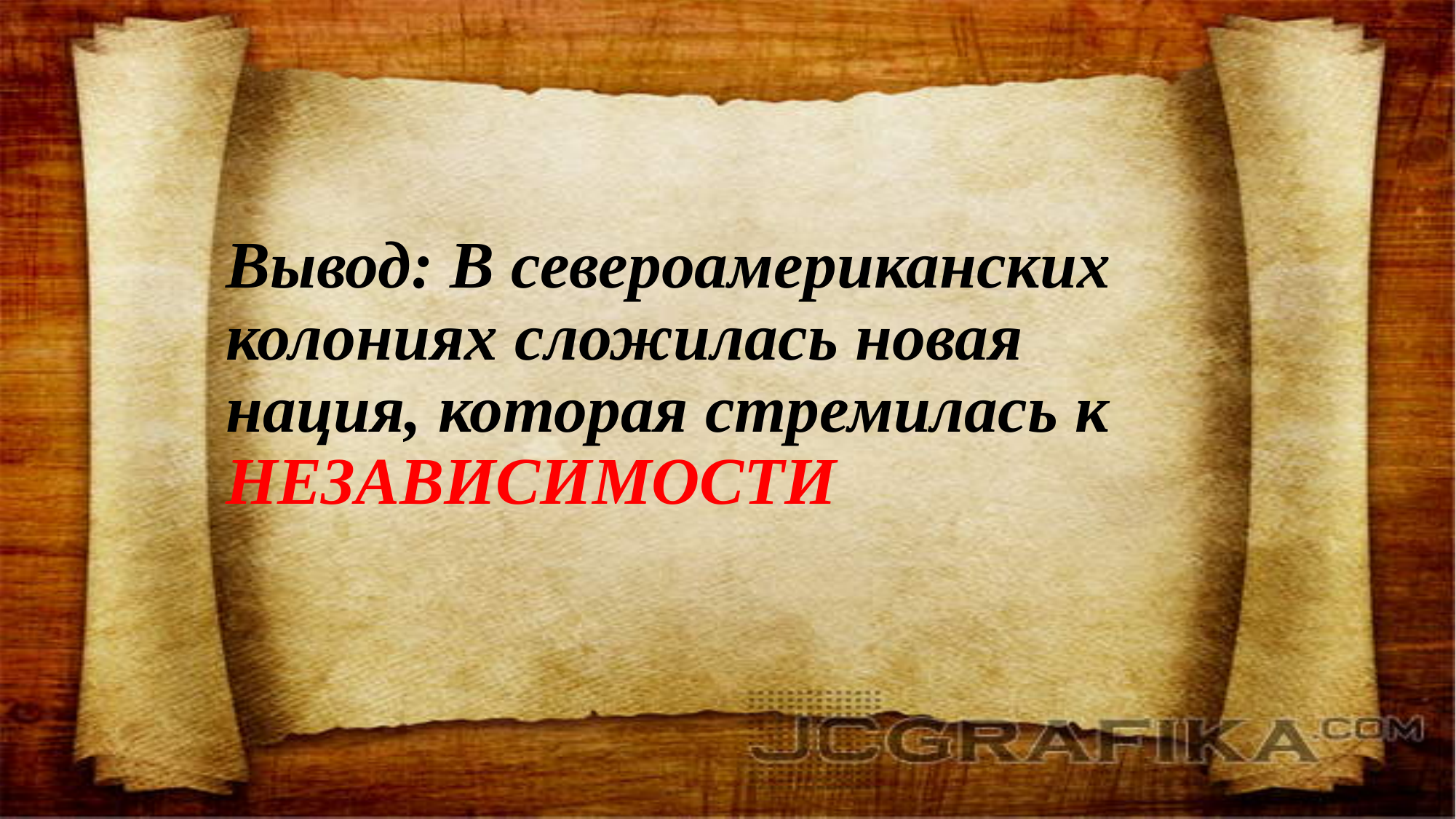

# Вывод: В североамериканских колониях сложилась новая нация, которая стремилась к НЕЗАВИСИМОСТИ